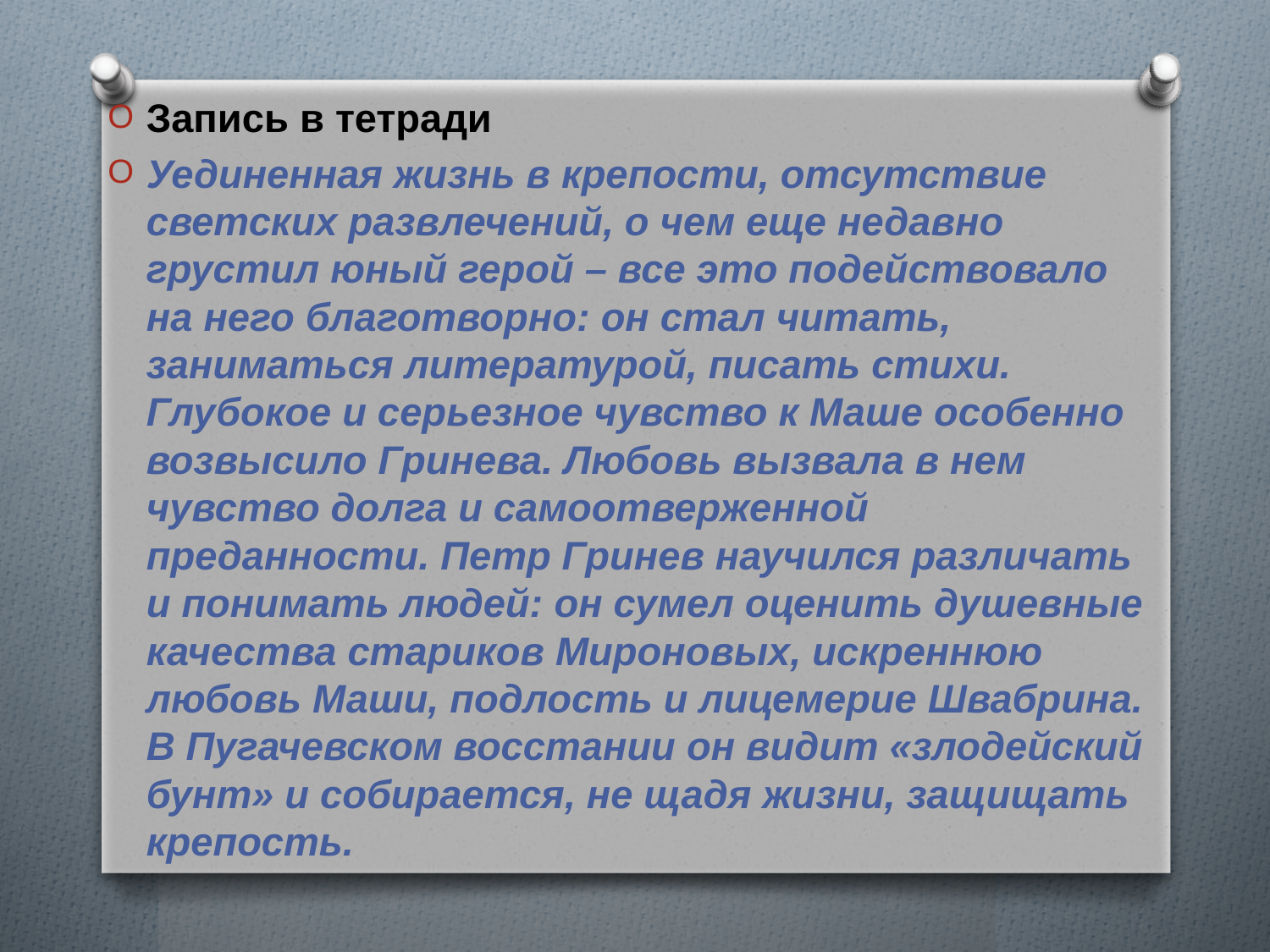

Запись в тетради
Уединенная жизнь в крепости, отсутствие светских развлечений, о чем еще недавно грустил юный герой – все это подействовало на него благотворно: он стал читать, заниматься литературой, писать стихи. Глубокое и серьезное чувство к Маше особенно возвысило Гринева. Любовь вызвала в нем чувство долга и самоотверженной преданности. Петр Гринев научился различать и понимать людей: он сумел оценить душевные качества стариков Мироновых, искреннюю любовь Маши, подлость и лицемерие Швабрина. В Пугачевском восстании он видит «злодейский бунт» и собирается, не щадя жизни, защищать крепость.